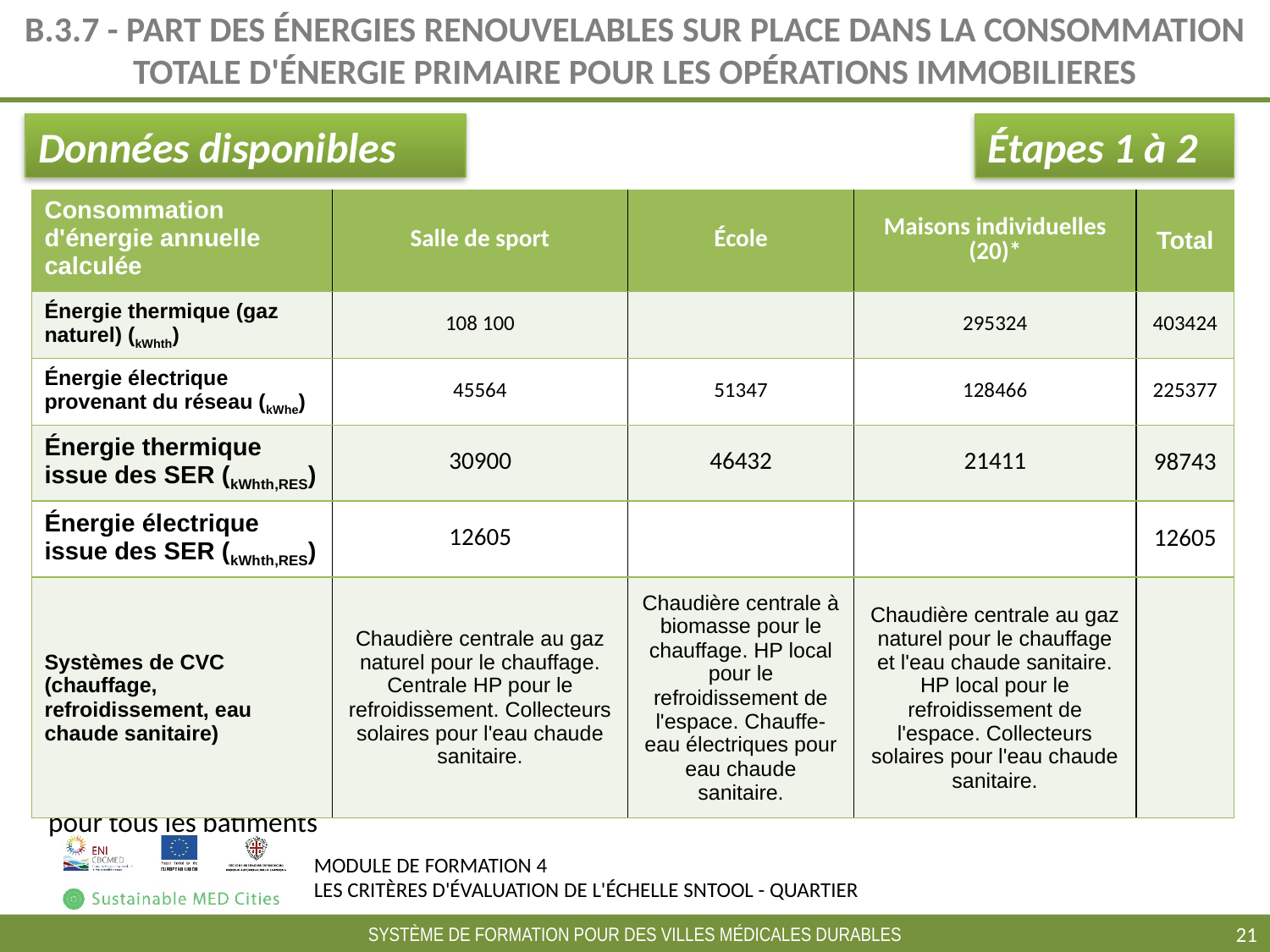

# B.3.7 - PART DES ÉNERGIES RENOUVELABLES SUR PLACE DANS LA CONSOMMATION TOTALE D'ÉNERGIE PRIMAIRE POUR LES OPÉRATIONS IMMOBILIERES
Données disponibles
Étapes 1 à 2
| Consommation d'énergie annuelle calculée | Salle de sport | École | Maisons individuelles (20)\* | Total |
| --- | --- | --- | --- | --- |
| Énergie thermique (gaz naturel) (kWhth) | 108 100 |  | 295324 | 403424 |
| Énergie électrique provenant du réseau (kWhe) | 45564 | 51347 | 128466 | 225377 |
| Énergie thermique issue des SER (kWhth,RES) | 30900 | 46432 | 21411 | 98743 |
| Énergie électrique issue des SER (kWhth,RES) | 12605 |  |  | 12605 |
| Systèmes de CVC (chauffage, refroidissement, eau chaude sanitaire) | Chaudière centrale au gaz naturel pour le chauffage. Centrale HP pour le refroidissement. Collecteurs solaires pour l'eau chaude sanitaire. | Chaudière centrale à biomasse pour le chauffage. HP local pour le refroidissement de l'espace. Chauffe-eau électriques pour eau chaude sanitaire. | Chaudière centrale au gaz naturel pour le chauffage et l'eau chaude sanitaire. HP local pour le refroidissement de l'espace. Collecteurs solaires pour l'eau chaude sanitaire. |  |
* Pour les maisons individuelles, les consommations sont données en tant que valeur totale agrégée pour tous les bâtiments
21